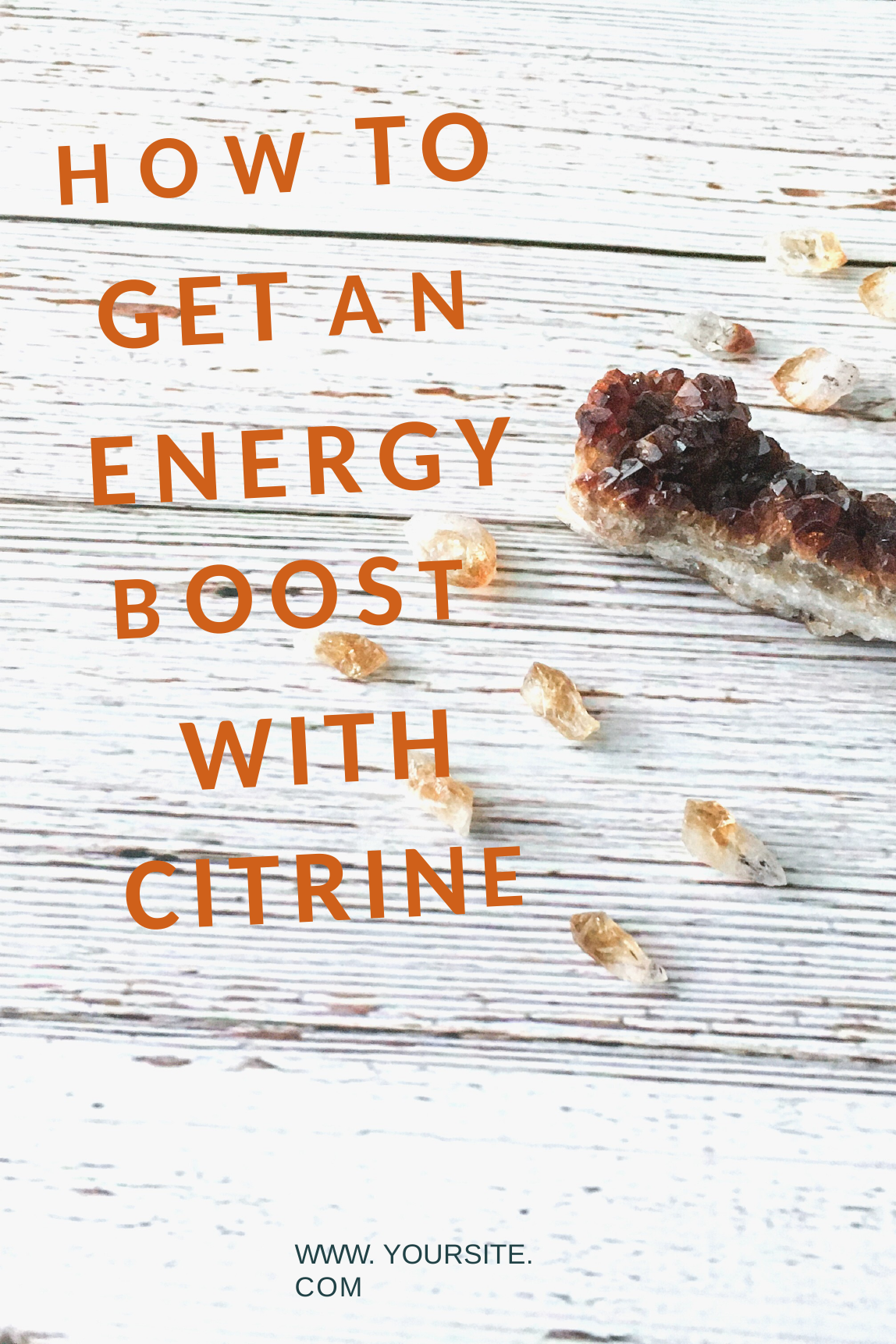

HOW TO
GET AN
ENERGY
"
BOOST
WITH
CITRINE
WWW. YOURSITE. COM